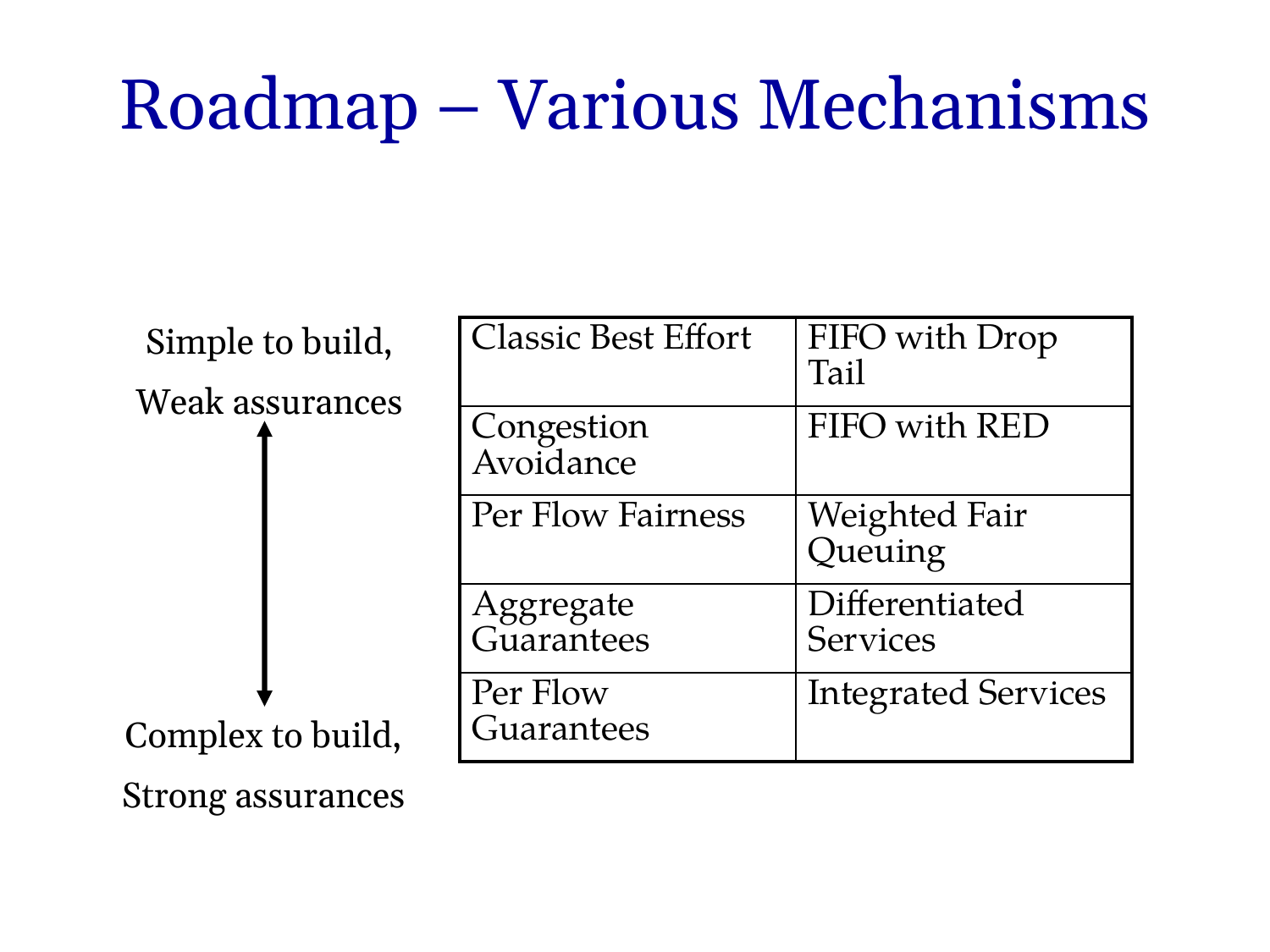

# Roadmap – Various Mechanisms
Simple to build,
Weak assurances
| Classic Best Effort | FIFO with Drop Tail |
| --- | --- |
| Congestion Avoidance | FIFO with RED |
| Per Flow Fairness | Weighted Fair Queuing |
| Aggregate Guarantees | Differentiated Services |
| Per Flow Guarantees | Integrated Services |

Complex to build,
Strong assurances